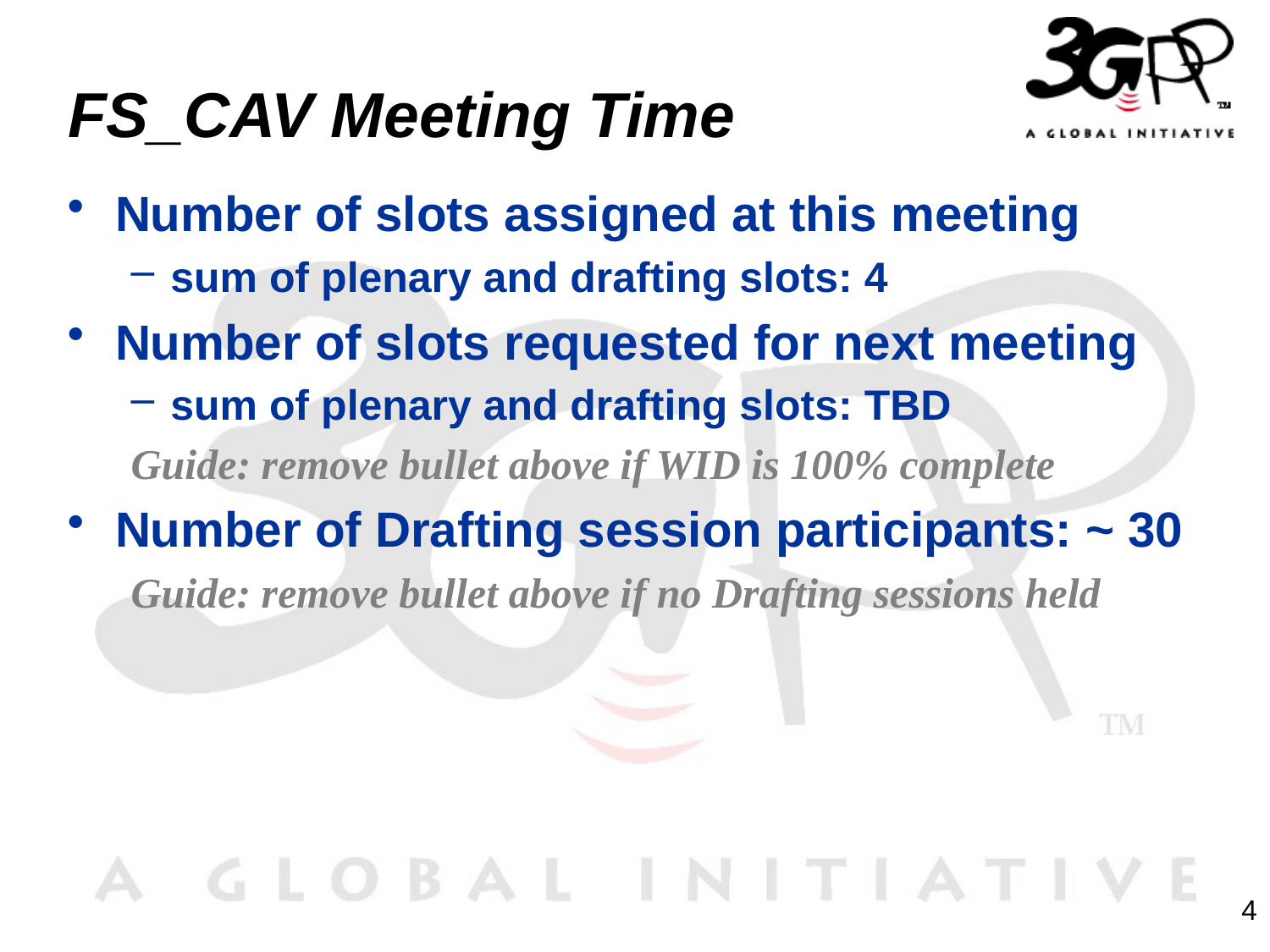

# FS_CAV Meeting Time
Number of slots assigned at this meeting
sum of plenary and drafting slots: 4
Number of slots requested for next meeting
sum of plenary and drafting slots: TBD
Guide: remove bullet above if WID is 100% complete
Number of Drafting session participants: ~ 30
Guide: remove bullet above if no Drafting sessions held
4